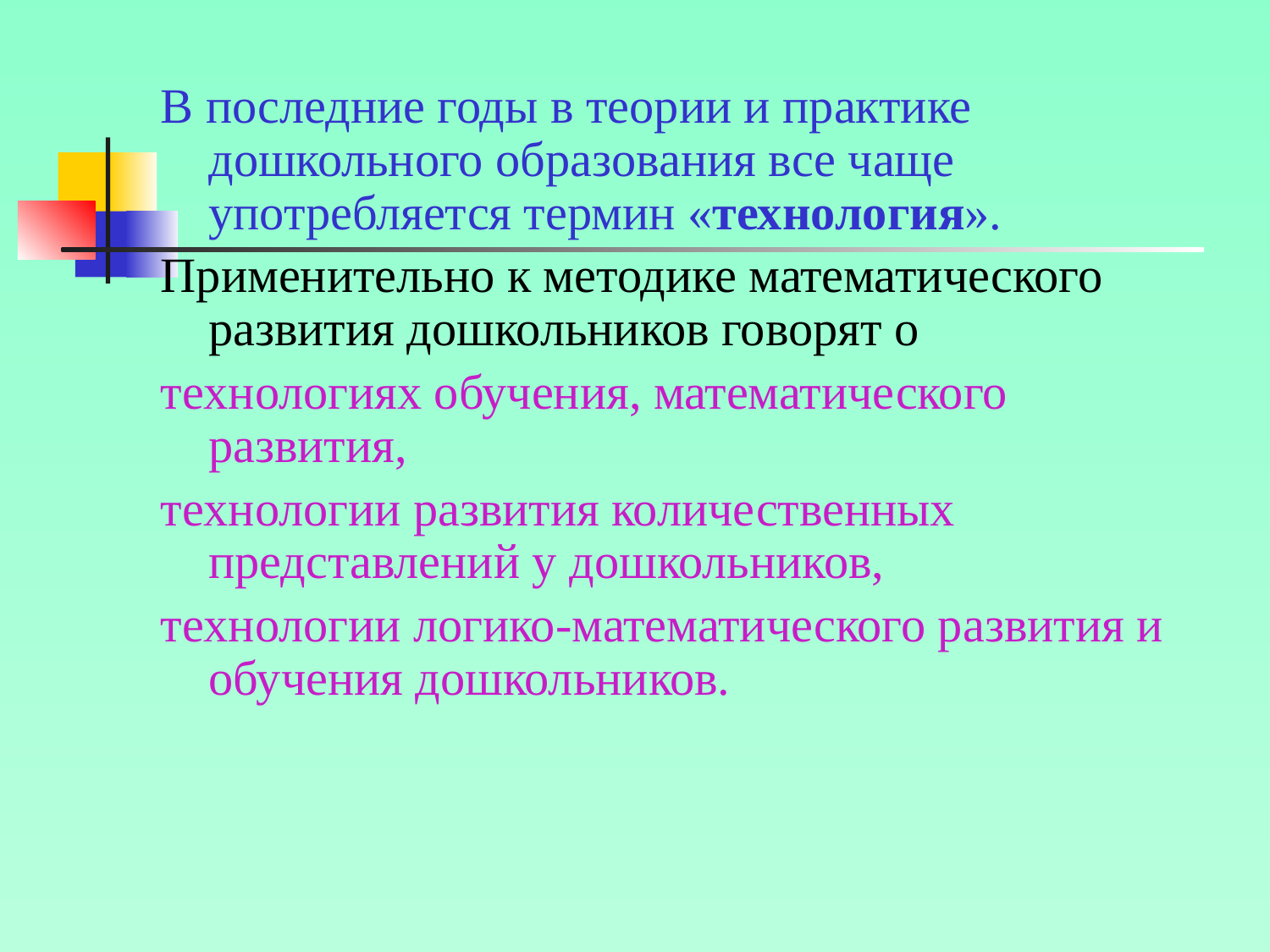

В последние годы в теории и практике дошкольного образования все чаще употребляется термин «технология».
Применительно к методике математического развития дошкольников говорят о
технологиях обучения, математического развития,
технологии развития количественных представлений у дошкольников,
технологии логико-математического развития и обучения дошкольников.